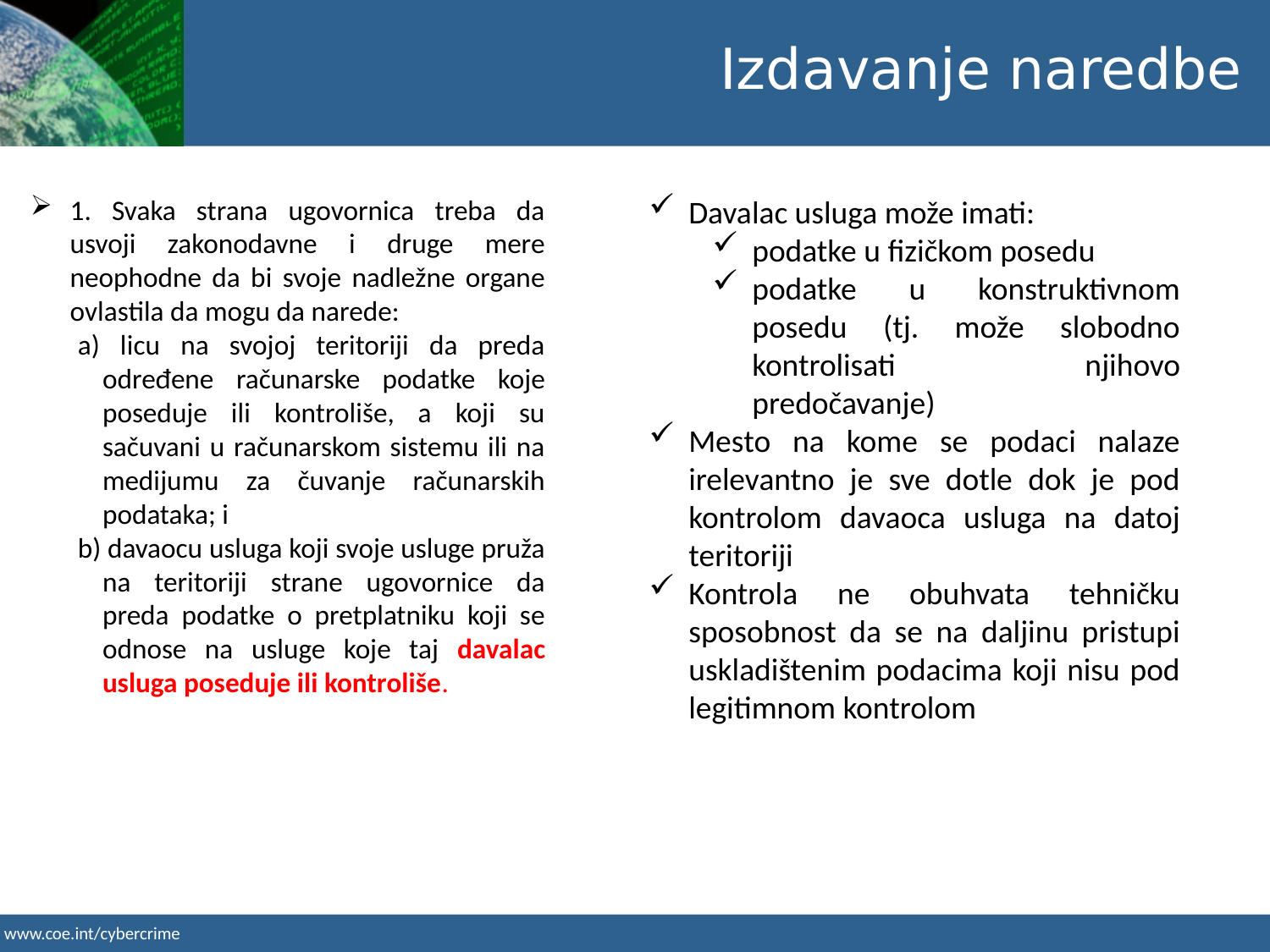

Izdavanje naredbe
1. Svaka strana ugovornica treba da usvoji zakonodavne i druge mere neophodne da bi svoje nadležne organe ovlastila da mogu da narede:
a) licu na svojoj teritoriji da preda određene računarske podatke koje poseduje ili kontroliše, a koji su sačuvani u računarskom sistemu ili na medijumu za čuvanje računarskih podataka; i
b) davaocu usluga koji svoje usluge pruža na teritoriji strane ugovornice da preda podatke o pretplatniku koji se odnose na usluge koje taj davalac usluga poseduje ili kontroliše.
Davalac usluga može imati:
podatke u fizičkom posedu
podatke u konstruktivnom posedu (tj. može slobodno kontrolisati njihovo predočavanje)
Mesto na kome se podaci nalaze irelevantno je sve dotle dok je pod kontrolom davaoca usluga na datoj teritoriji
Kontrola ne obuhvata tehničku sposobnost da se na daljinu pristupi uskladištenim podacima koji nisu pod legitimnom kontrolom